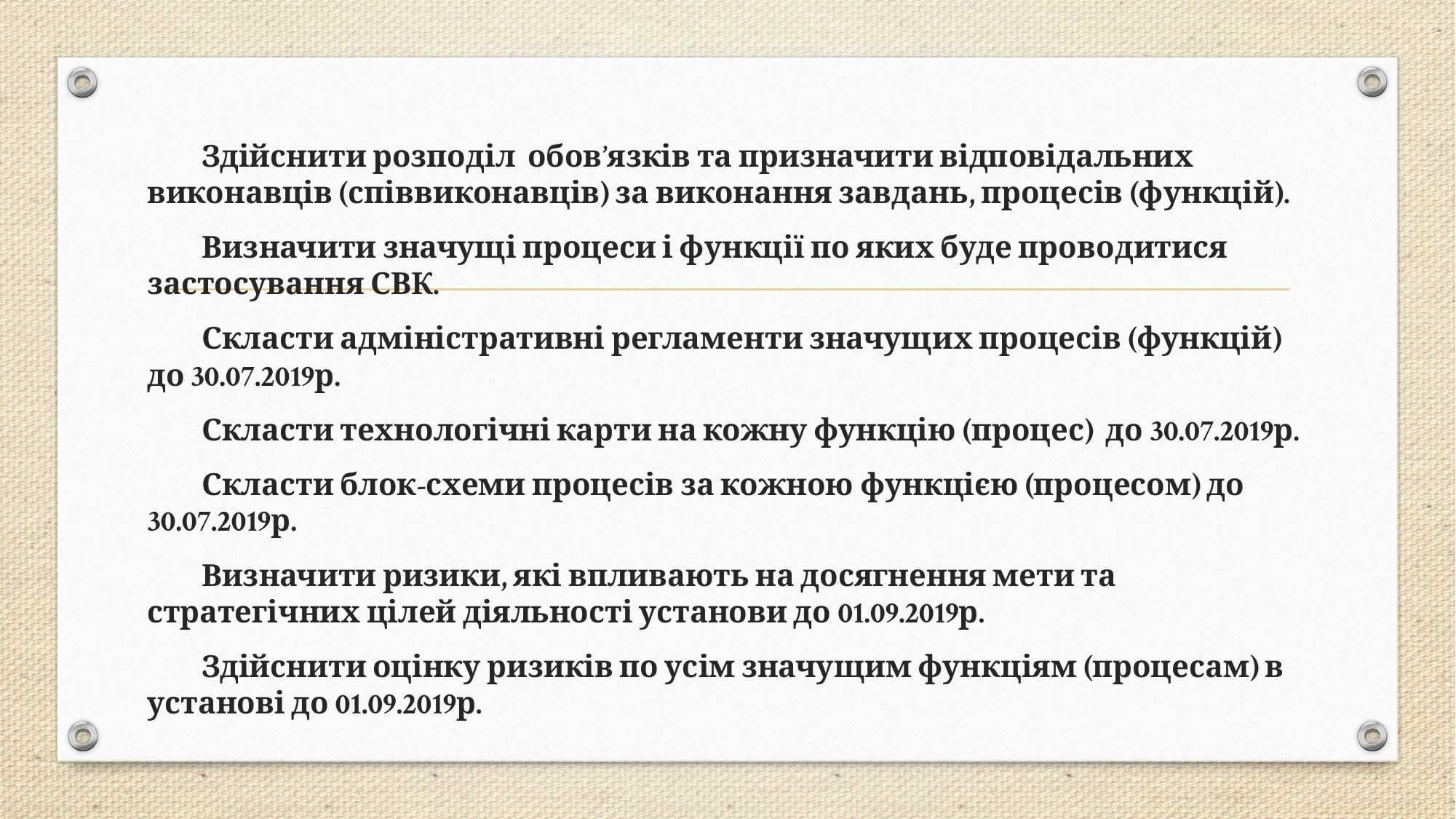

Здійснити розподіл  обов’язків та призначити відповідальних виконавців (співвиконавців) за виконання завдань, процесів (функцій).
Визначити значущі процеси і функції по яких буде проводитися застосування СВК.
Скласти адміністративні регламенти значущих процесів (функцій) до 30.07.2019р.
Скласти технологічні карти на кожну функцію (процес)  до 30.07.2019р.
Скласти блок-схеми процесів за кожною функцією (процесом) до 30.07.2019р.
Визначити ризики, які впливають на досягнення мети та стратегічних цілей діяльності установи до 01.09.2019р.
Здійснити оцінку ризиків по усім значущим функціям (процесам) в установі до 01.09.2019р.